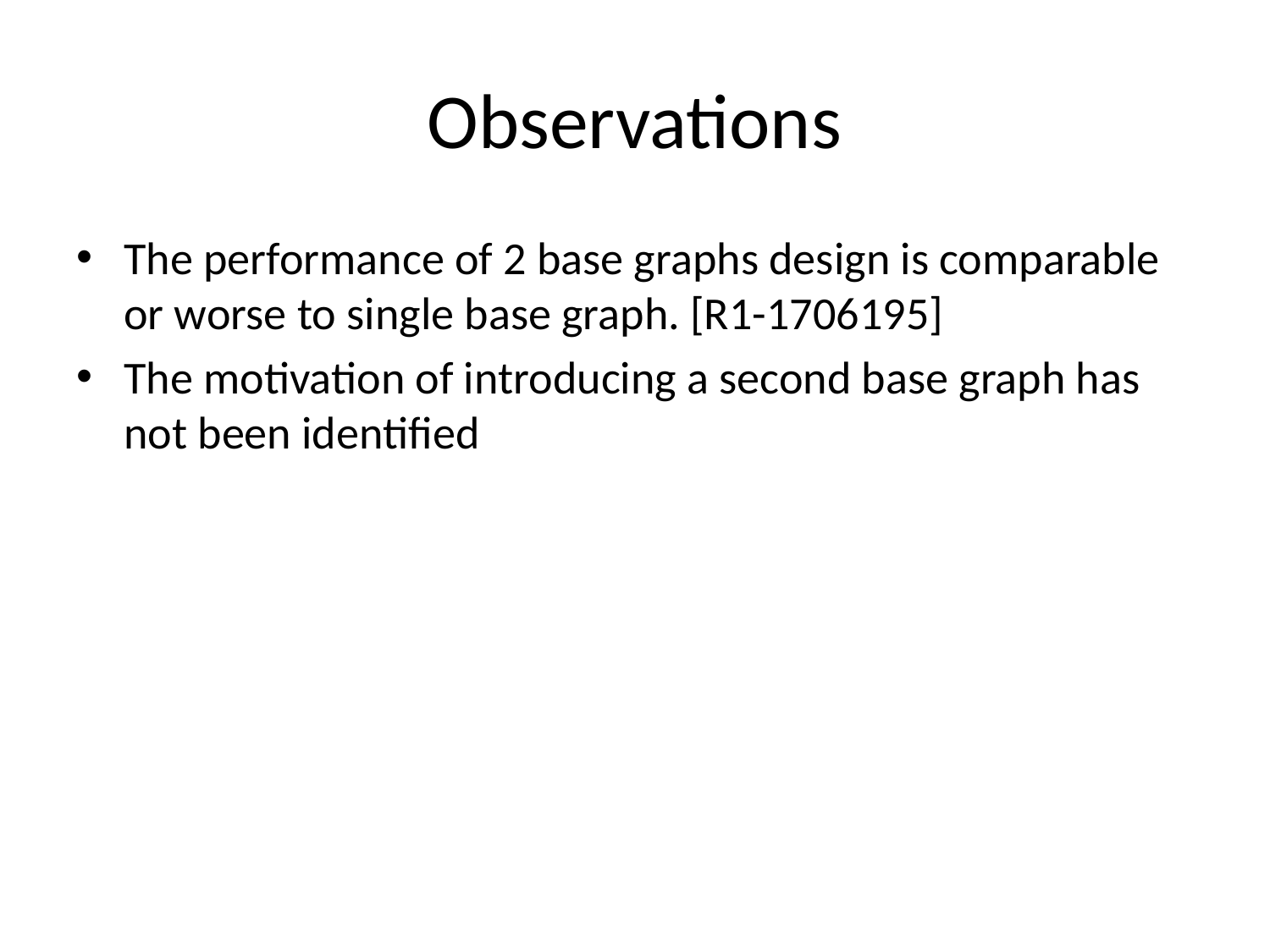

# Observations
The performance of 2 base graphs design is comparable or worse to single base graph. [R1-1706195]
The motivation of introducing a second base graph has not been identified